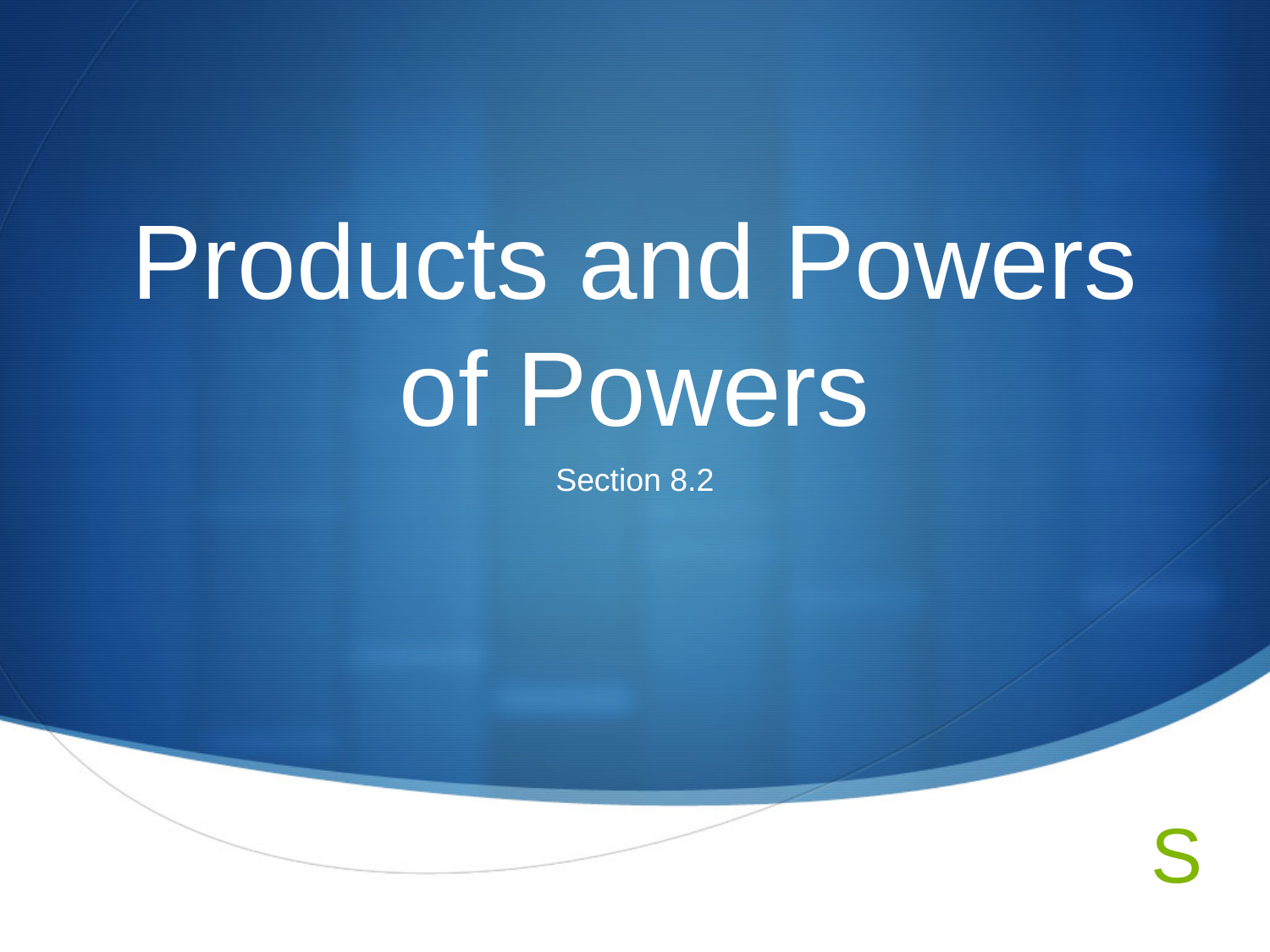

# Products and Powers of Powers
Section 8.2